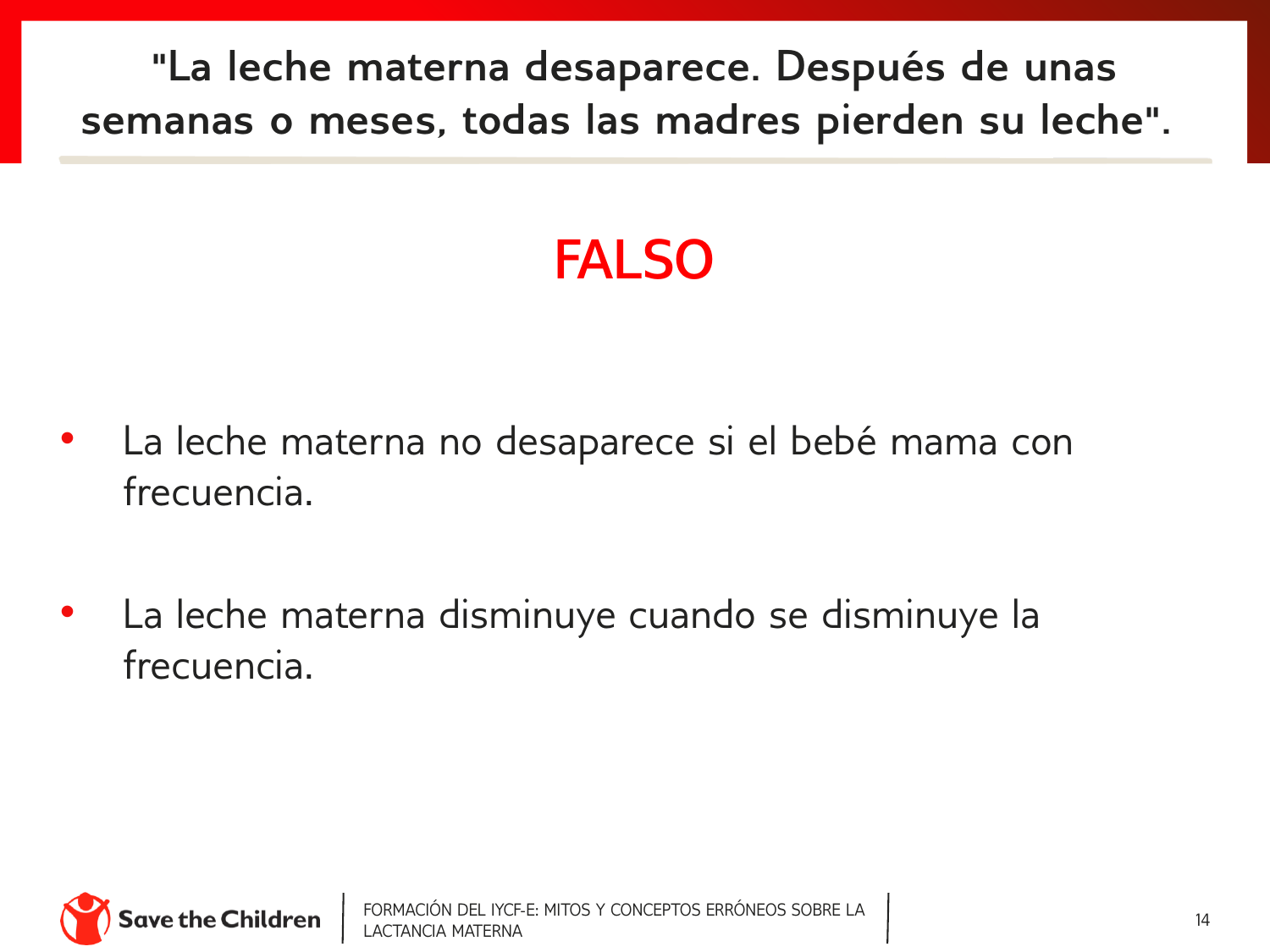

# "La leche materna desaparece. Después de unas semanas o meses, todas las madres pierden su leche".
FALSO

La leche materna no desaparece si el bebé mama con frecuencia.

La leche materna disminuye cuando se disminuye la frecuencia.
FORMACIÓN DEL IYCF-E: MITOS Y CONCEPTOS ERRÓNEOS SOBRE LA LACTANCIA MATERNA
14